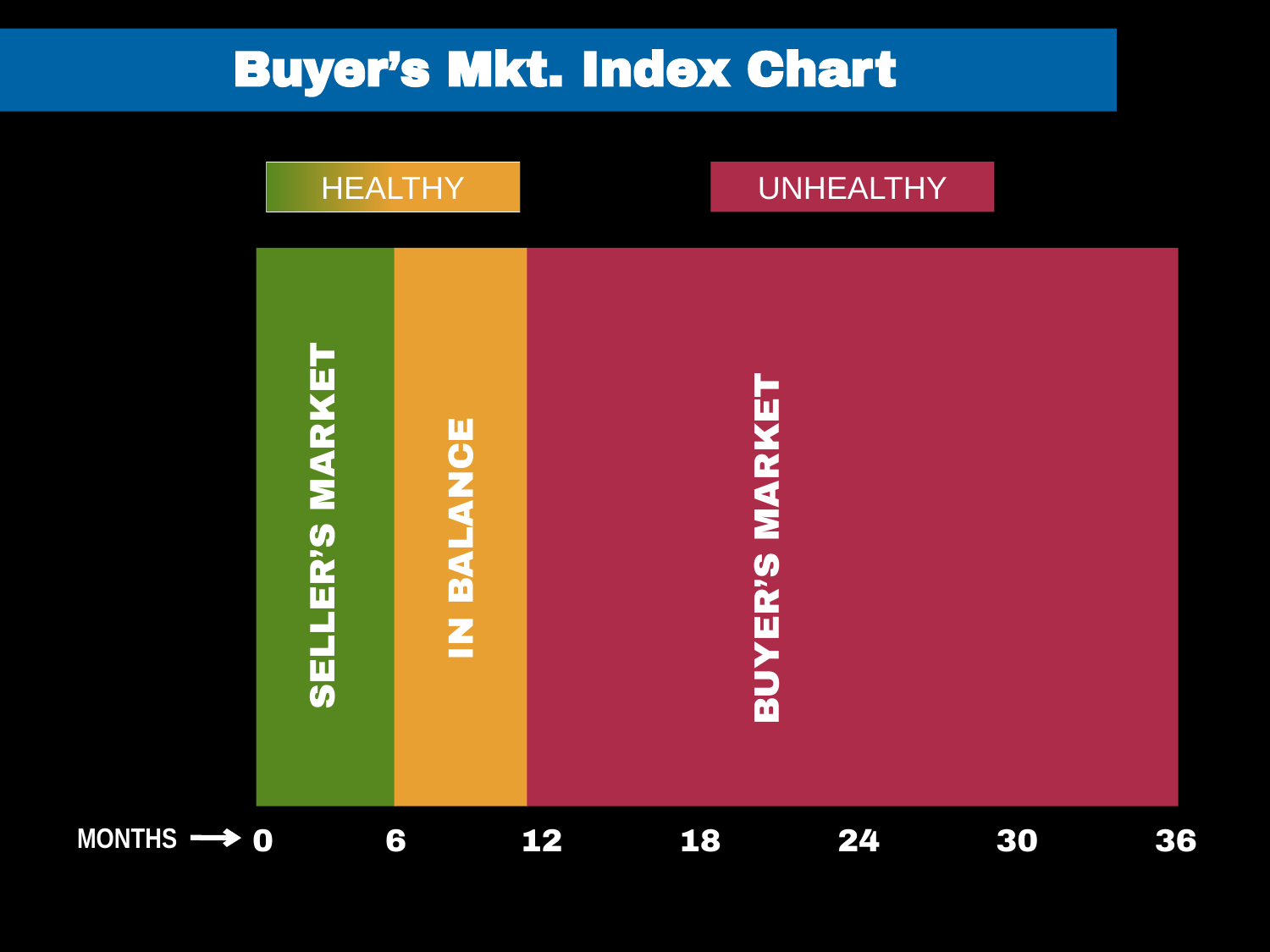

Buyer’s Mkt. Index Chart
HEALTHY
UNHEALTHY

SELLER’S MARKET
IN BALANCE
BUYER’S MARKET
0
6
12
18
24
30
36
MONTHS